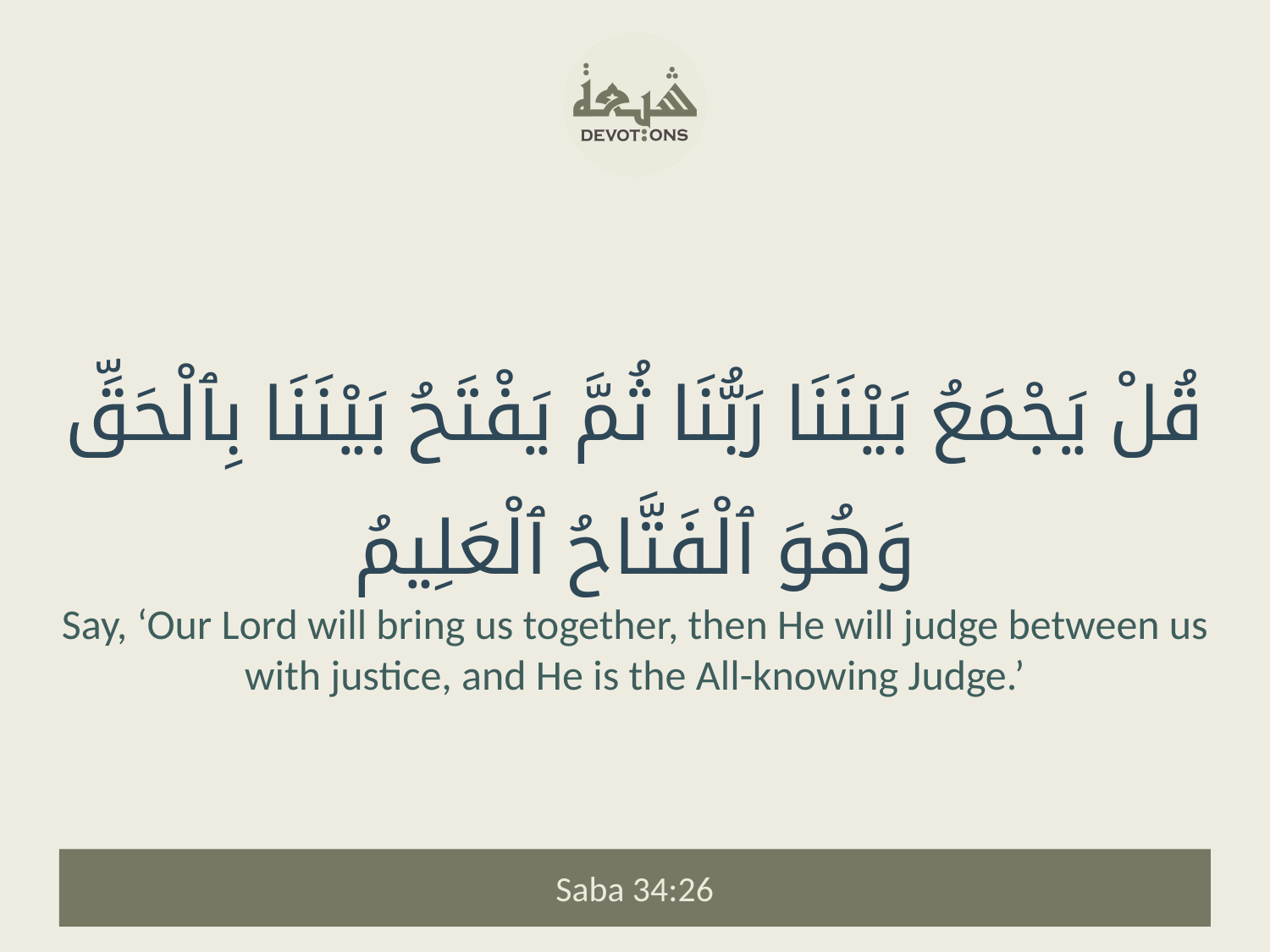

قُلْ يَجْمَعُ بَيْنَنَا رَبُّنَا ثُمَّ يَفْتَحُ بَيْنَنَا بِٱلْحَقِّ وَهُوَ ٱلْفَتَّاحُ ٱلْعَلِيمُ
Say, ‘Our Lord will bring us together, then He will judge between us with justice, and He is the All-knowing Judge.’
Saba 34:26